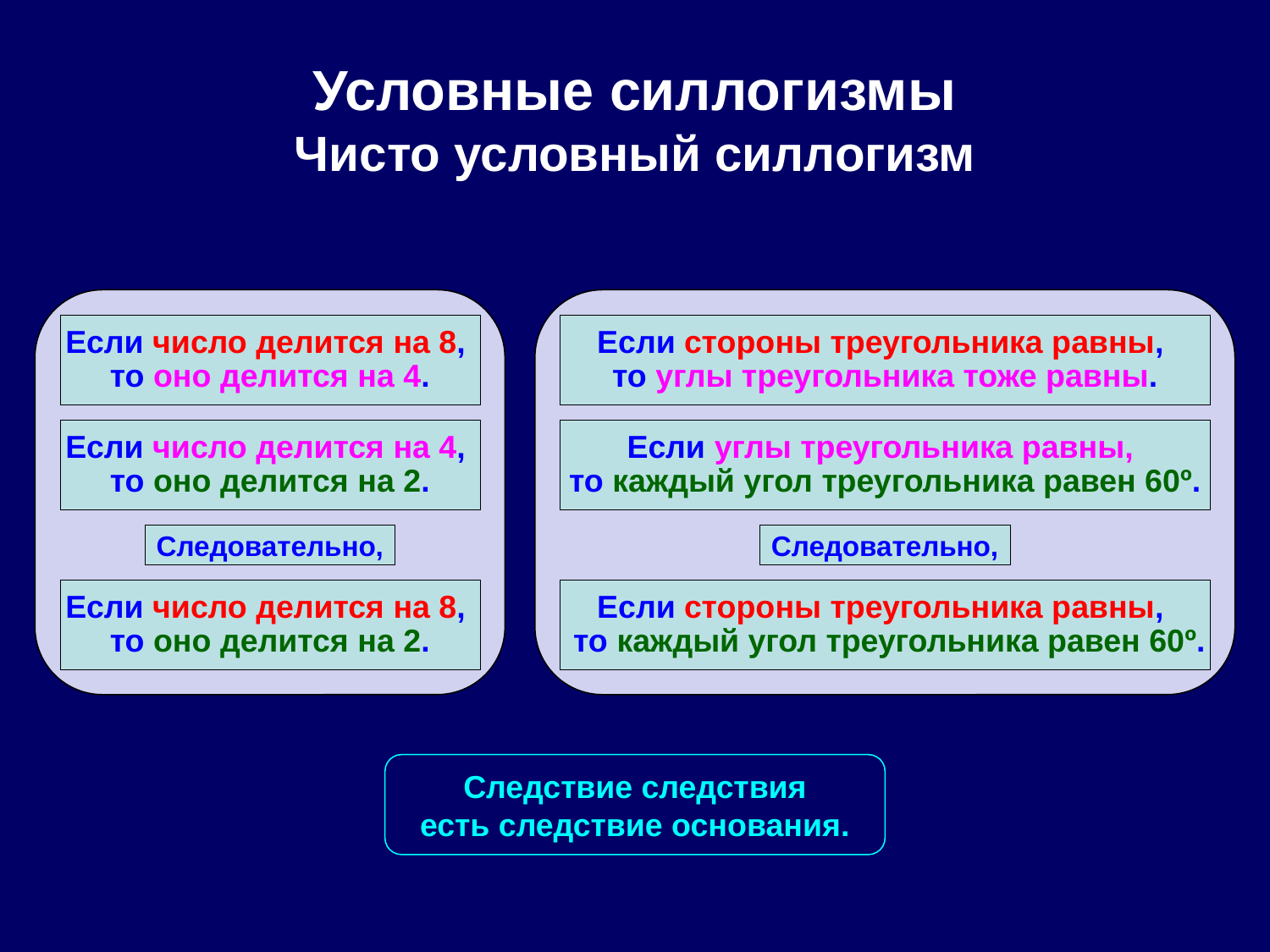

# Условные силлогизмы Чисто условный силлогизм

Если число делится на 8,
то оно делится на 4.
Если стороны треугольника равны,
то углы треугольника тоже равны.
Если число делится на 4,
то оно делится на 2.
Если углы треугольника равны,
то каждый угол треугольника равен 60º.
Следовательно,
Следовательно,
Если число делится на 8,
то оно делится на 2.
Если стороны треугольника равны,
 то каждый угол треугольника равен 60º.
Следствие следствия
есть следствие основания.